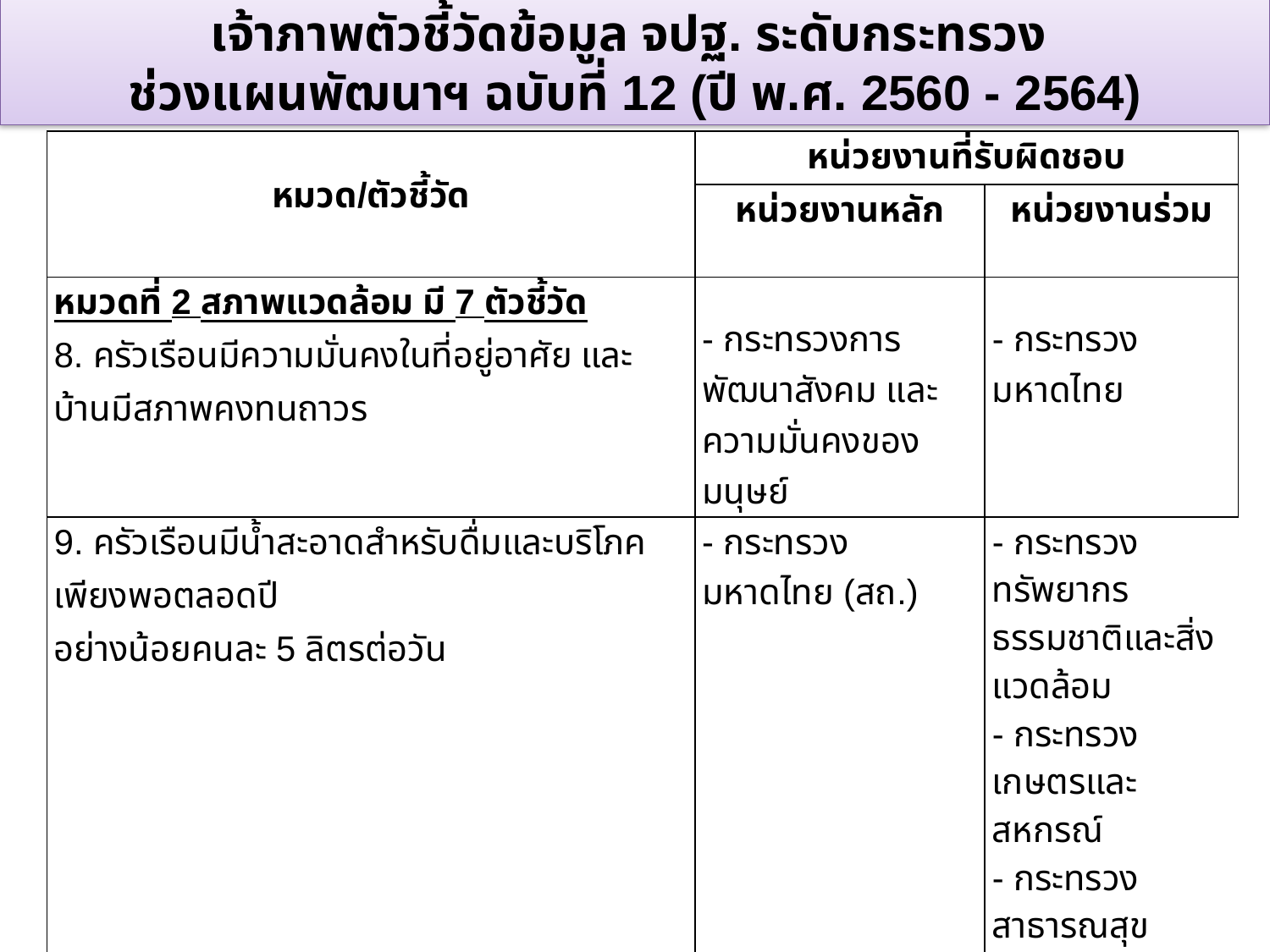

เจ้าภาพตัวชี้วัดข้อมูล จปฐ. ระดับกระทรวง
ช่วงแผนพัฒนาฯ ฉบับที่ 12 (ปี พ.ศ. 2560 - 2564)
| หมวด/ตัวชี้วัด | หน่วยงานที่รับผิดชอบ |  |
| --- | --- | --- |
|  | หน่วยงานหลัก | หน่วยงานร่วม |
| หมวดที่ 2 สภาพแวดล้อม มี 7 ตัวชี้วัด 8. ครัวเรือนมีความมั่นคงในที่อยู่อาศัย และบ้านมีสภาพคงทนถาวร | - กระทรวงการพัฒนาสังคม และความมั่นคงของมนุษย์ | - กระทรวงมหาดไทย |
| 9. ครัวเรือนมีน้ำสะอาดสำหรับดื่มและบริโภคเพียงพอตลอดปี อย่างน้อยคนละ 5 ลิตรต่อวัน | - กระทรวงมหาดไทย (สถ.) | - กระทรวงทรัพยากร ธรรมชาติและสิ่งแวดล้อม - กระทรวงเกษตรและสหกรณ์ - กระทรวงสาธารณสุข - หน่วยบัญชาการทหารพัฒนา |
| 10. ครัวเรือนมีน้ำใช้เพียงพอตลอดปี อย่างน้อยคนละ 45 ลิตรต่อวัน | - กระทรวงมหาดไทย (สถ.) | - กระทรวงทรัพยากร ธรรมชาติและสิ่งแวดล้อม - กระทรวงสาธารณสุข - กระทรวงคมนาคม - กระทรวงเกษตรและสหกรณ์ - หน่วยบัญชาการทหารพัฒนา |